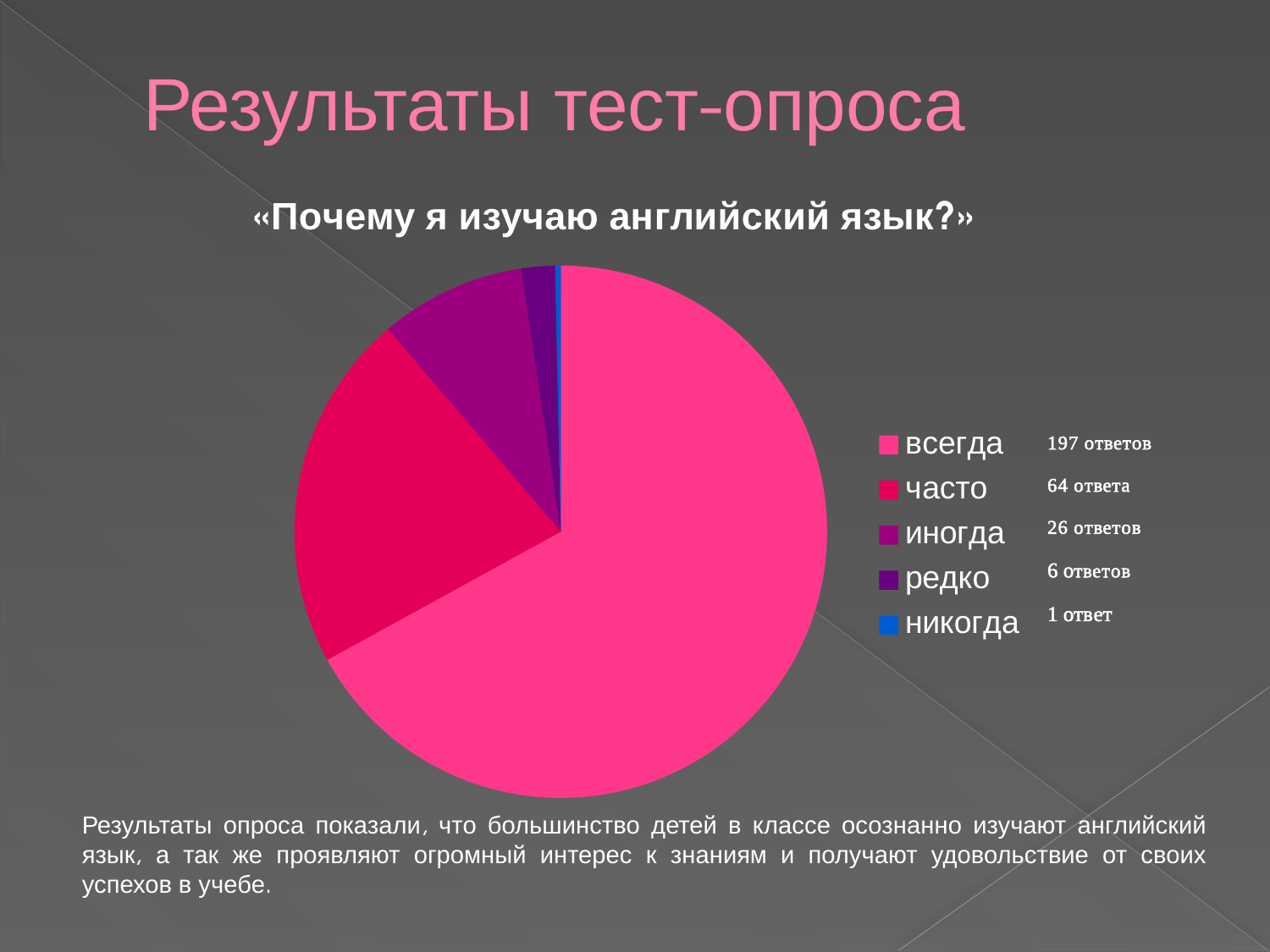

# Результаты тест-опроса

### Chart: «Почему я изучаю английский язык?»

| Category | Продажи |
|---|---|
| всегда | 197.0 |
| часто | 64.0 |
| иногда | 26.0 |
| редко | 6.0 |
| никогда | 1.0 |
Результаты опроса показали, что большинство детей в классе осознанно изучают английский язык, а так же проявляют огромный интерес к знаниям и получают удовольствие от своих успехов в учебе.